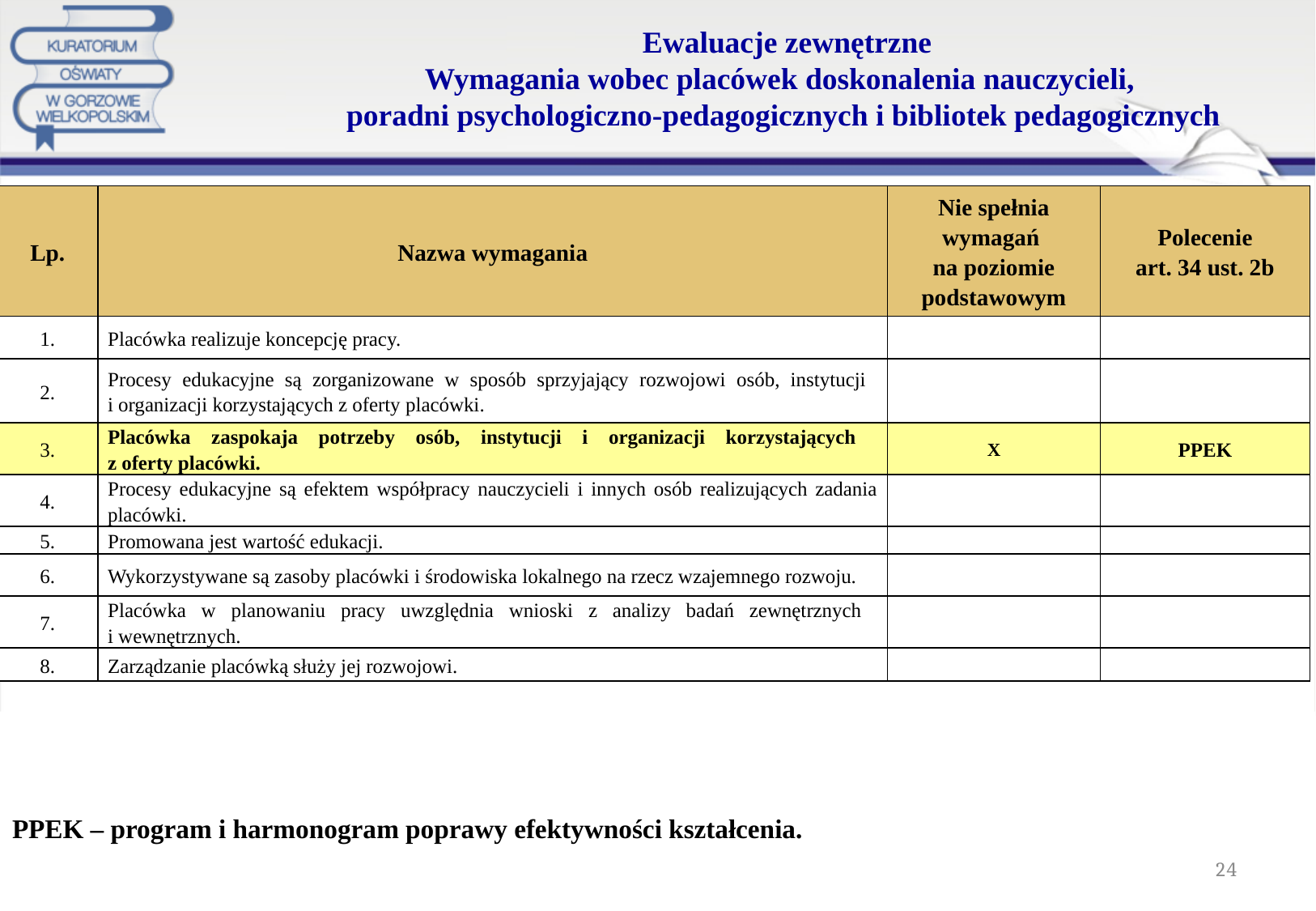

# Ewaluacje zewnętrzne Wymagania wobec placówek doskonalenia nauczycieli, poradni psychologiczno-pedagogicznych i bibliotek pedagogicznych
| Lp. | Nazwa wymagania | Nie spełnia wymagań na poziomie podstawowym | Polecenie art. 34 ust. 2b |
| --- | --- | --- | --- |
| 1. | Placówka realizuje koncepcję pracy. |  |  |
| 2. | Procesy edukacyjne są zorganizowane w sposób sprzyjający rozwojowi osób, instytucji i organizacji korzystających z oferty placówki. |  |  |
| 3. | Placówka zaspokaja potrzeby osób, instytucji i organizacji korzystających z oferty placówki. | X | PPEK |
| 4. | Procesy edukacyjne są efektem współpracy nauczycieli i innych osób realizujących zadania placówki. |  |  |
| 5. | Promowana jest wartość edukacji. |  |  |
| 6. | Wykorzystywane są zasoby placówki i środowiska lokalnego na rzecz wzajemnego rozwoju. |  |  |
| 7. | Placówka w planowaniu pracy uwzględnia wnioski z analizy badań zewnętrznych i wewnętrznych. |  |  |
| 8. | Zarządzanie placówką służy jej rozwojowi. |  |  |

PPEK – program i harmonogram poprawy efektywności kształcenia.
24